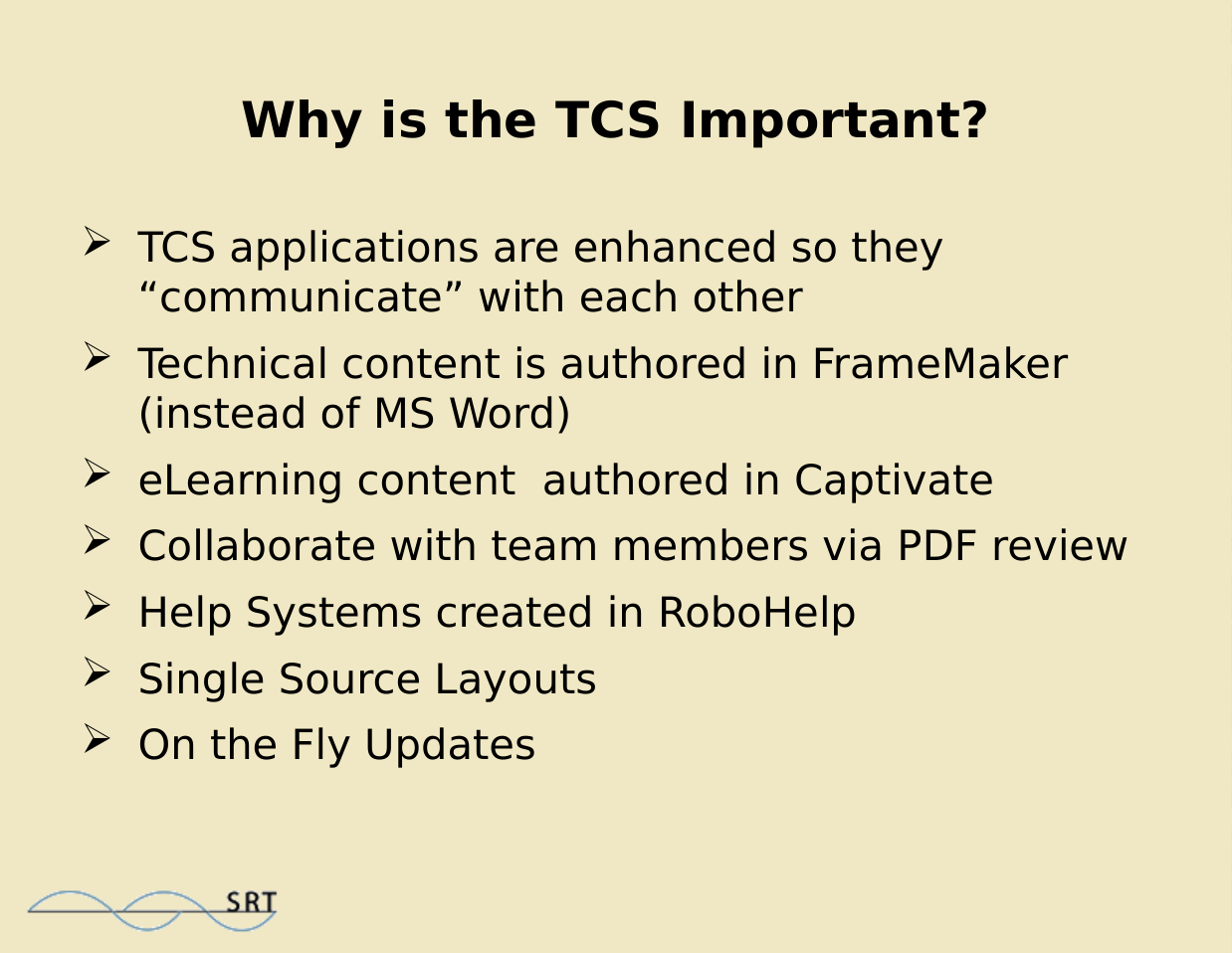

# Why is the TCS Important?
TCS applications are enhanced so they “communicate” with each other
Technical content is authored in FrameMaker (instead of MS Word)
eLearning content  authored in Captivate
Collaborate with team members via PDF review
Help Systems created in RoboHelp
Single Source Layouts
On the Fly Updates